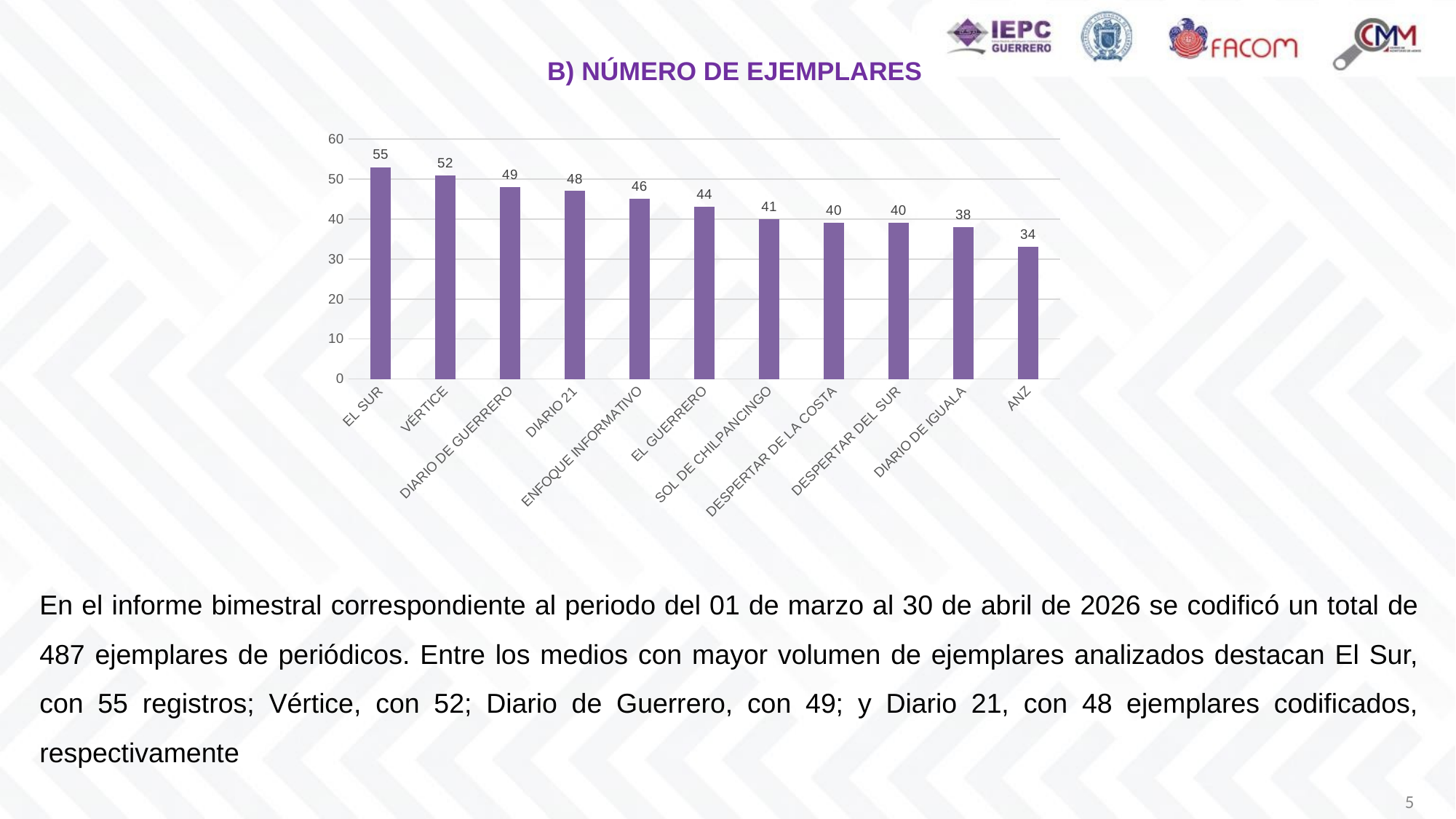

B) NÚMERO DE EJEMPLARES

### Chart

| Category |  |
|---|---|
| EL SUR | 53.0 |
| VÉRTICE | 51.0 |
| DIARIO DE GUERRERO | 48.0 |
| DIARIO 21 | 47.0 |
| ENFOQUE INFORMATIVO | 45.0 |
| EL GUERRERO | 43.0 |
| SOL DE CHILPANCINGO | 40.0 |
| DESPERTAR DE LA COSTA | 39.0 |
| DESPERTAR DEL SUR | 39.0 |
| DIARIO DE IGUALA | 38.0 |
| ANZ | 33.0 |
En el informe bimestral correspondiente al periodo del 01 de marzo al 30 de abril de 2026 se codificó un total de 487 ejemplares de periódicos. Entre los medios con mayor volumen de ejemplares analizados destacan El Sur, con 55 registros; Vértice, con 52; Diario de Guerrero, con 49; y Diario 21, con 48 ejemplares codificados, respectivamente
5